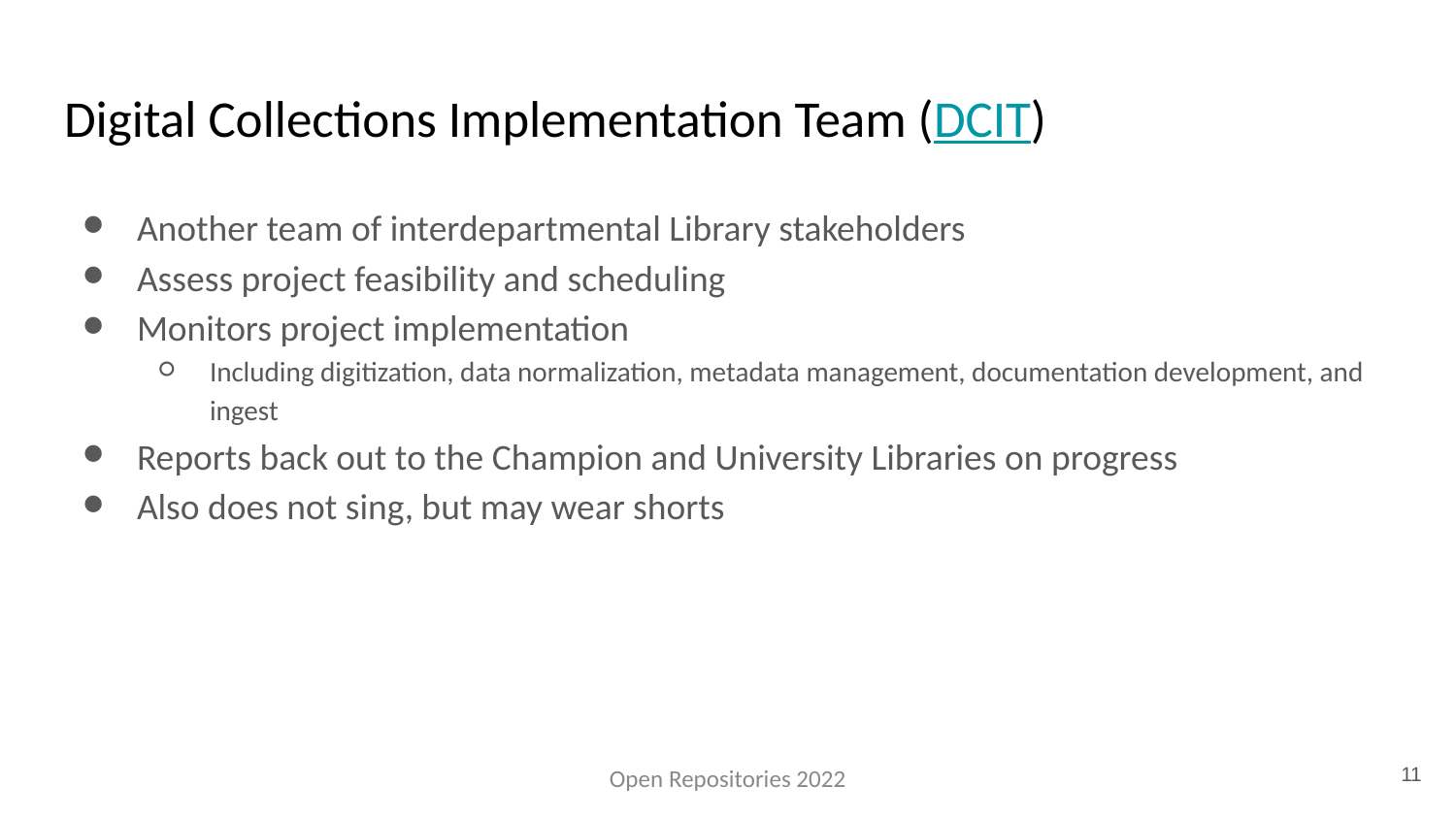

# Digital Collections Implementation Team (DCIT)
Another team of interdepartmental Library stakeholders
Assess project feasibility and scheduling
Monitors project implementation
Including digitization, data normalization, metadata management, documentation development, and ingest
Reports back out to the Champion and University Libraries on progress
Also does not sing, but may wear shorts
11